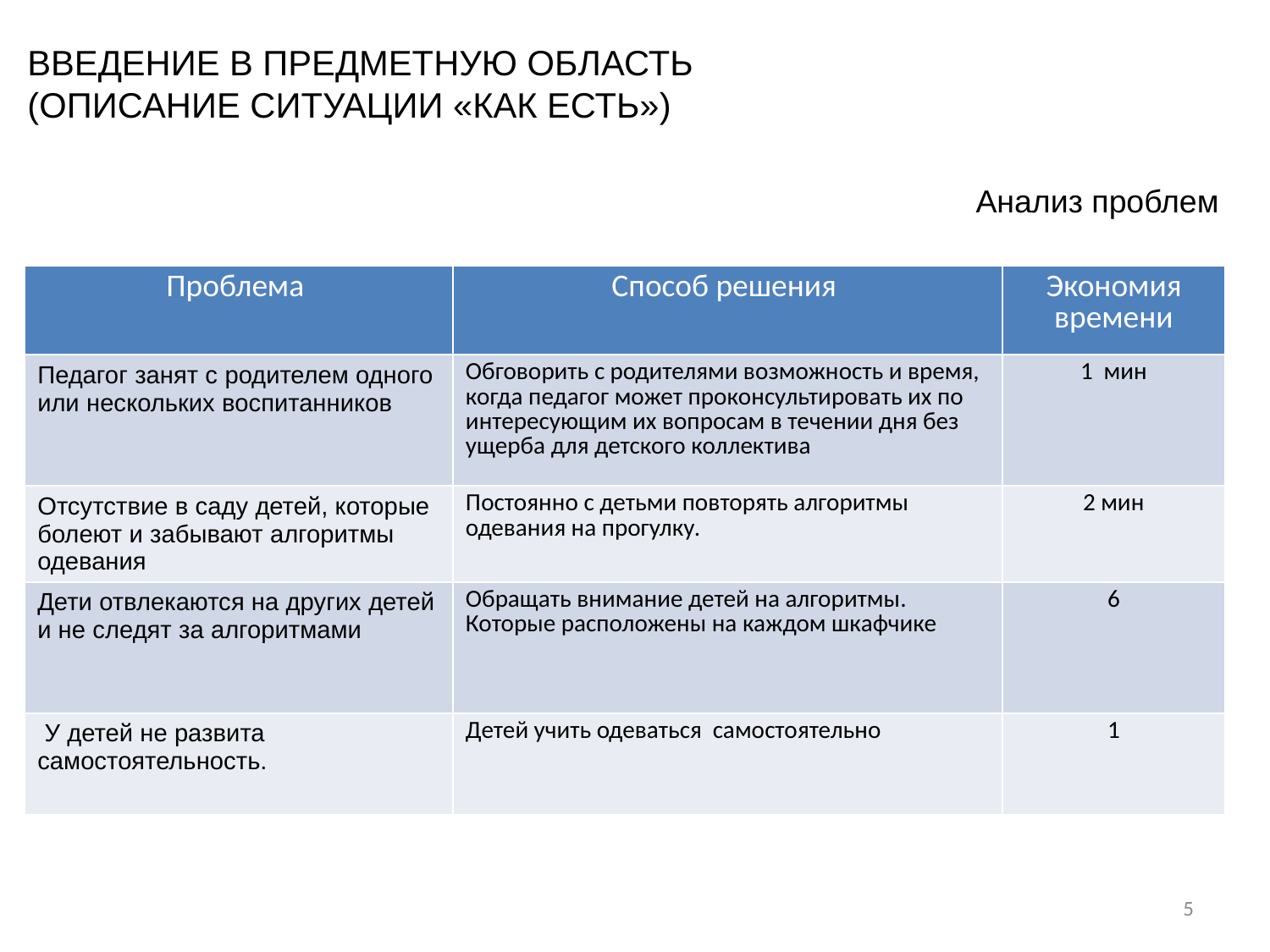

Введение в предметную область
(описание ситуации «как есть»)

Анализ проблем
| Проблема | Способ решения | Экономия времени |
| --- | --- | --- |
| Педагог занят с родителем одного или нескольких воспитанников | Обговорить с родителями возможность и время, когда педагог может проконсультировать их по интересующим их вопросам в течении дня без ущерба для детского коллектива | 1 мин |
| Отсутствие в саду детей, которые болеют и забывают алгоритмы одевания | Постоянно с детьми повторять алгоритмы одевания на прогулку. | 2 мин |
| Дети отвлекаются на других детей и не следят за алгоритмами | Обращать внимание детей на алгоритмы. Которые расположены на каждом шкафчике | 6 |
| У детей не развита самостоятельность. | Детей учить одеваться самостоятельно | 1 |
5